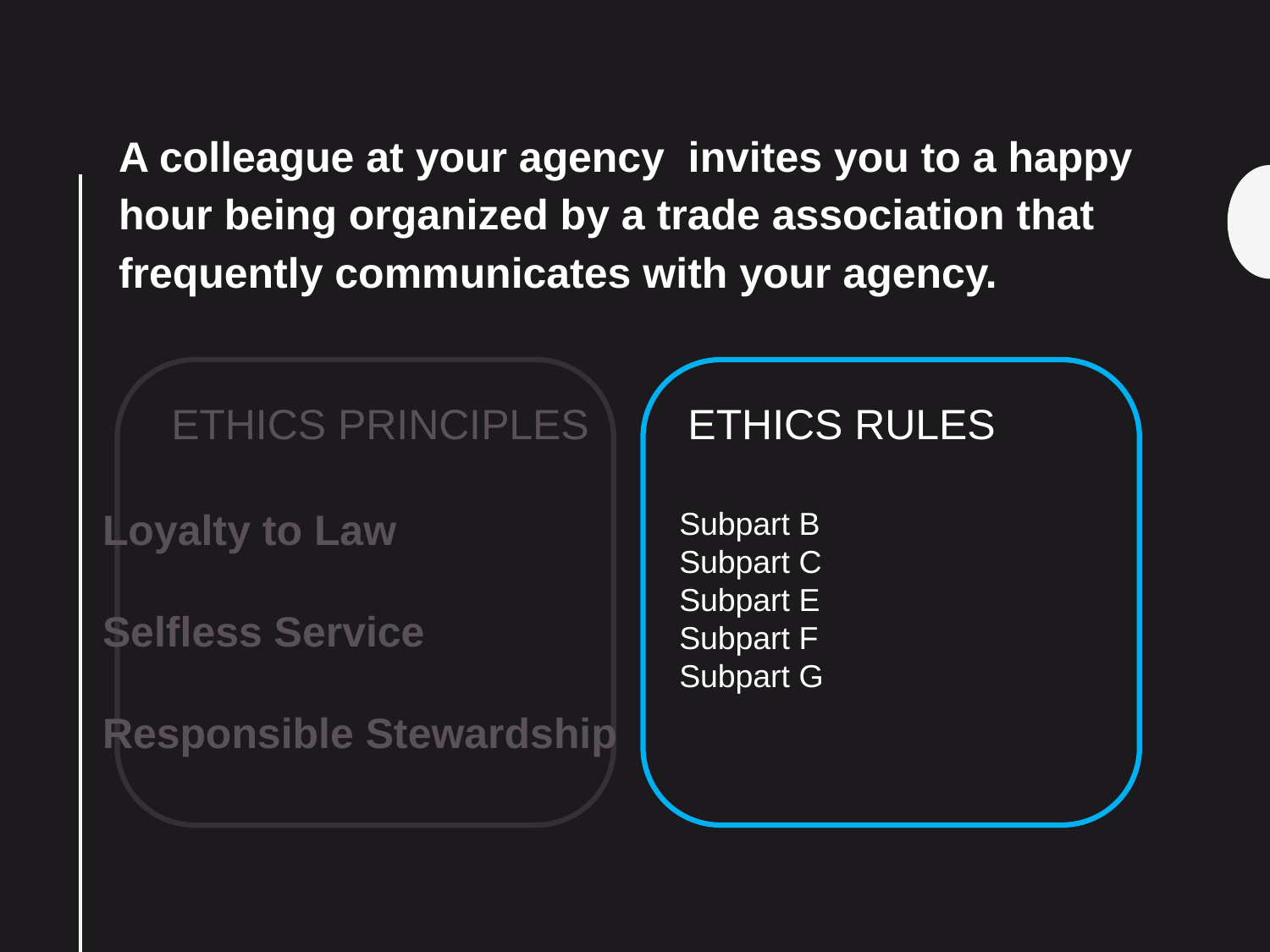

A colleague at your agency  invites you to a happy hour being organized by a trade association that frequently communicates with your agency.

ETHICS RULES
ETHICS PRINCIPLES
Subpart B
Subpart C
Subpart E
Subpart F
Subpart G
Loyalty to Law

Selfless Service

Responsible Stewardship